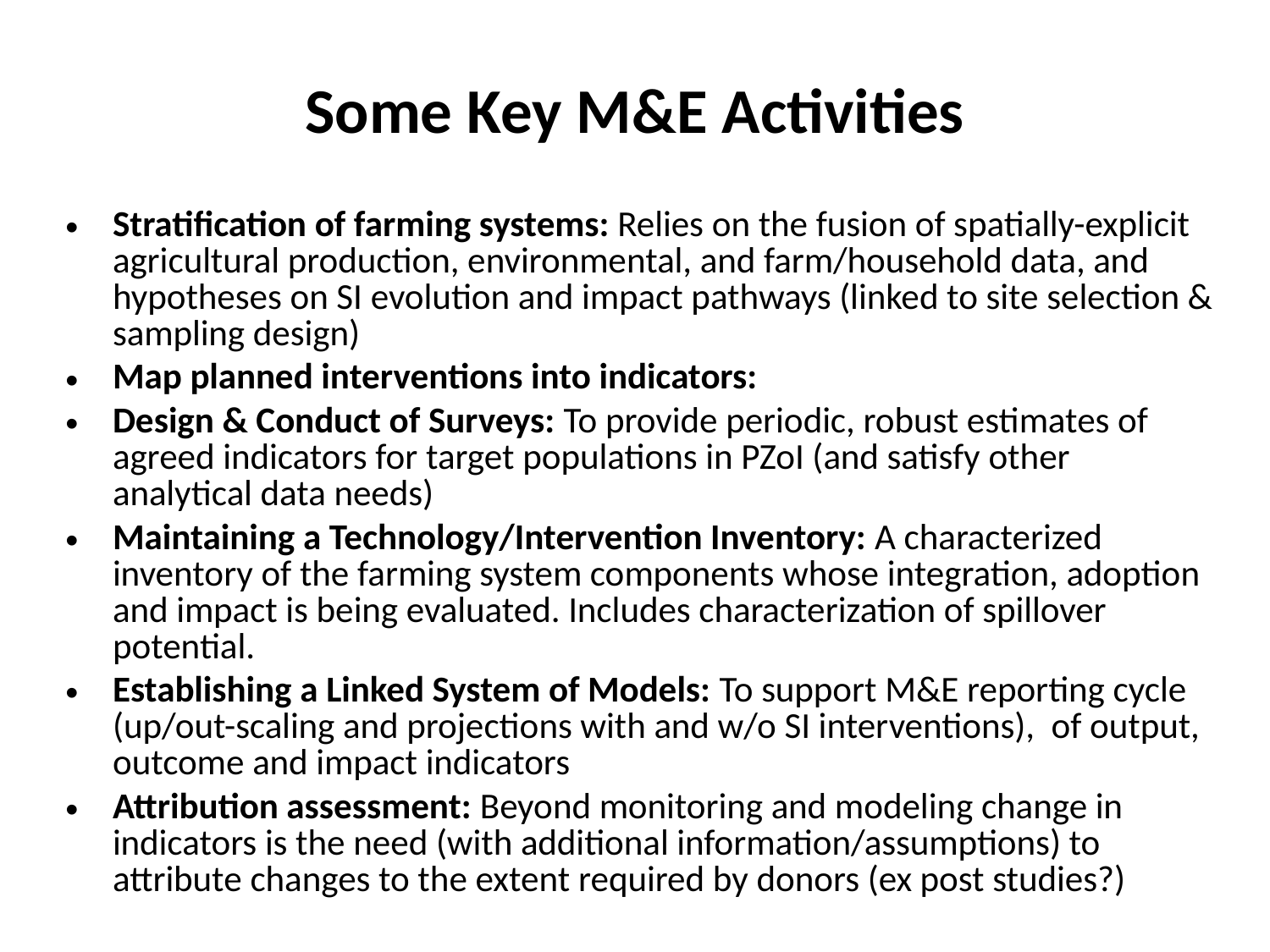

# Some Key M&E Activities

Stratification of farming systems: Relies on the fusion of spatially-explicit agricultural production, environmental, and farm/household data, and hypotheses on SI evolution and impact pathways (linked to site selection & sampling design)
Map planned interventions into indicators:
Design & Conduct of Surveys: To provide periodic, robust estimates of agreed indicators for target populations in PZoI (and satisfy other analytical data needs)
Maintaining a Technology/Intervention Inventory: A characterized inventory of the farming system components whose integration, adoption and impact is being evaluated. Includes characterization of spillover potential.
Establishing a Linked System of Models: To support M&E reporting cycle (up/out-scaling and projections with and w/o SI interventions),  of output, outcome and impact indicators
Attribution assessment: Beyond monitoring and modeling change in indicators is the need (with additional information/assumptions) to attribute changes to the extent required by donors (ex post studies?)